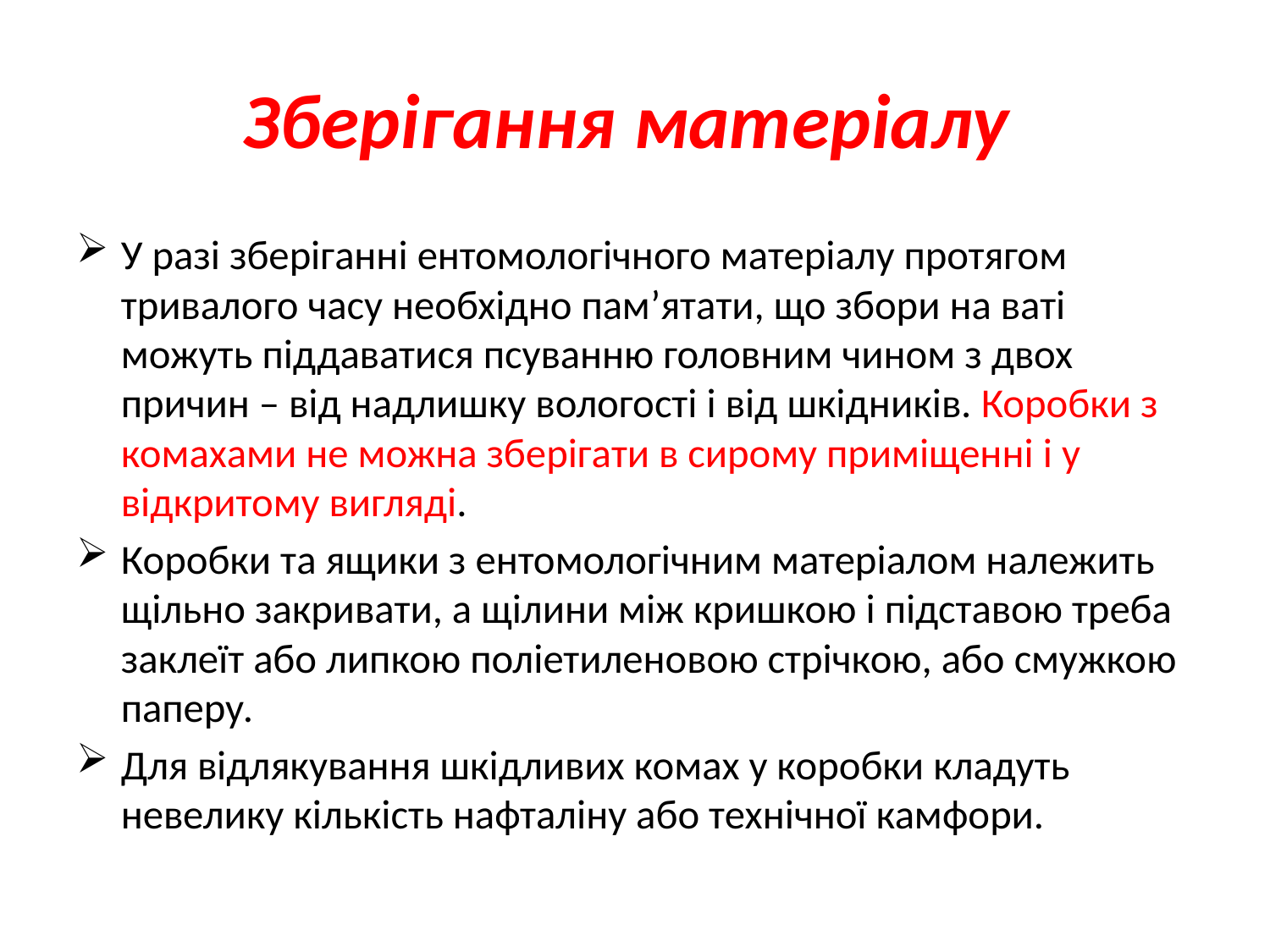

# Зберігання матеріалу
У разі зберіганні ентомологічного матеріалу протягом тривалого часу необхідно пам’ятати, що збори на ваті можуть піддаватися псуванню головним чином з двох причин – від надлишку вологості і від шкідників. Коробки з комахами не можна зберігати в сирому приміщенні і у відкритому вигляді.
Коробки та ящики з ентомологічним матеріалом належить щільно закривати, а щілини між кришкою і підставою треба заклеїт або липкою поліетиленовою стрічкою, або смужкою паперу.
Для відлякування шкідливих комах у коробки кладуть невелику кількість нафталіну або технічної камфори.